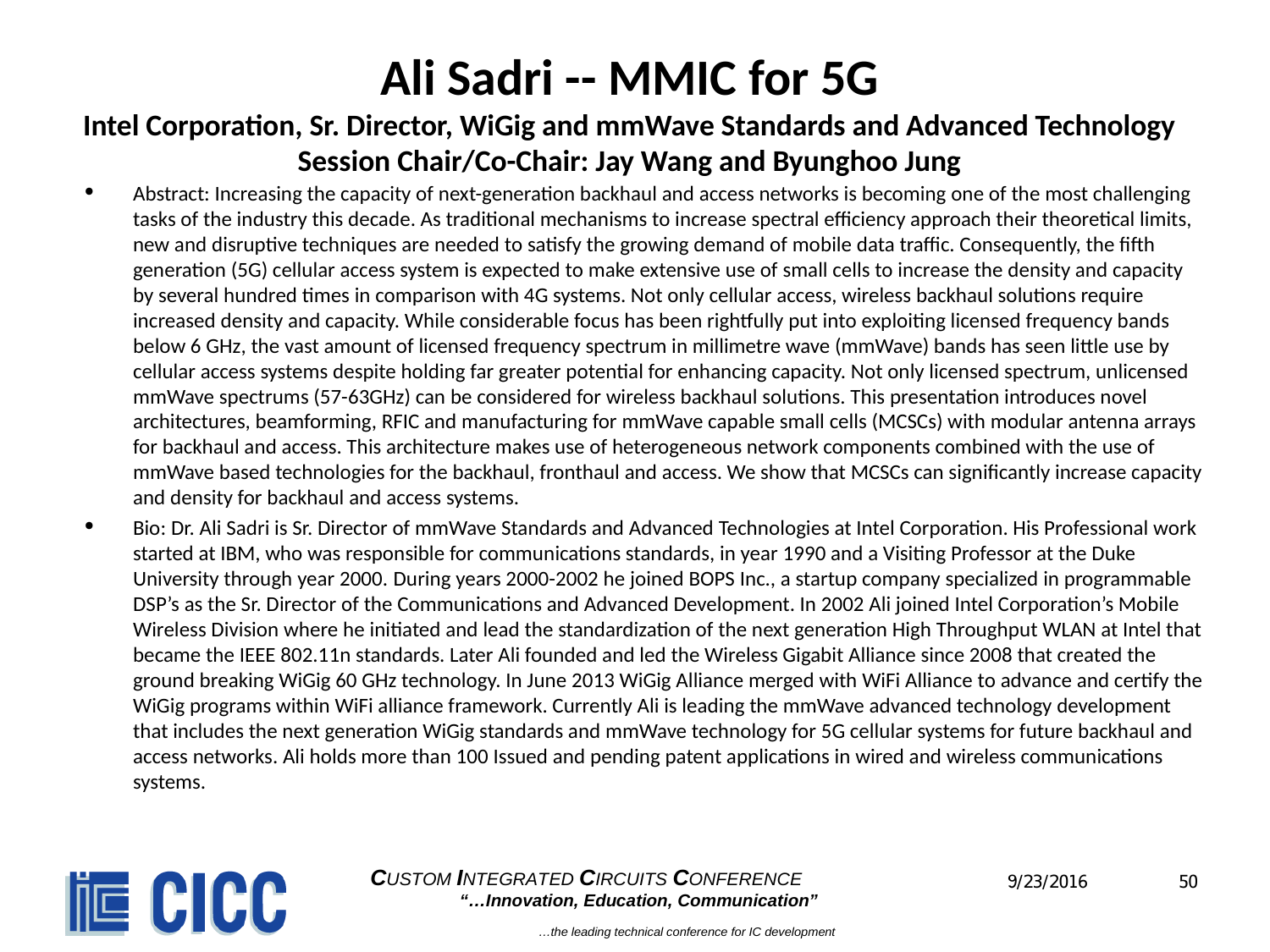

# Ali Sadri -- MMIC for 5G Intel Corporation, Sr. Director, WiGig and mmWave Standards and Advanced Technology Session Chair/Co-Chair: Jay Wang and Byunghoo Jung
Abstract: Increasing the capacity of next-generation backhaul and access networks is becoming one of the most challenging tasks of the industry this decade. As traditional mechanisms to increase spectral efficiency approach their theoretical limits, new and disruptive techniques are needed to satisfy the growing demand of mobile data traffic. Consequently, the fifth generation (5G) cellular access system is expected to make extensive use of small cells to increase the density and capacity by several hundred times in comparison with 4G systems. Not only cellular access, wireless backhaul solutions require increased density and capacity. While considerable focus has been rightfully put into exploiting licensed frequency bands below 6 GHz, the vast amount of licensed frequency spectrum in millimetre wave (mmWave) bands has seen little use by cellular access systems despite holding far greater potential for enhancing capacity. Not only licensed spectrum, unlicensed mmWave spectrums (57-63GHz) can be considered for wireless backhaul solutions. This presentation introduces novel architectures, beamforming, RFIC and manufacturing for mmWave capable small cells (MCSCs) with modular antenna arrays for backhaul and access. This architecture makes use of heterogeneous network components combined with the use of mmWave based technologies for the backhaul, fronthaul and access. We show that MCSCs can significantly increase capacity and density for backhaul and access systems.
Bio: Dr. Ali Sadri is Sr. Director of mmWave Standards and Advanced Technologies at Intel Corporation. His Professional work started at IBM, who was responsible for communications standards, in year 1990 and a Visiting Professor at the Duke University through year 2000. During years 2000-2002 he joined BOPS Inc., a startup company specialized in programmable DSP’s as the Sr. Director of the Communications and Advanced Development. In 2002 Ali joined Intel Corporation’s Mobile Wireless Division where he initiated and lead the standardization of the next generation High Throughput WLAN at Intel that became the IEEE 802.11n standards. Later Ali founded and led the Wireless Gigabit Alliance since 2008 that created the ground breaking WiGig 60 GHz technology. In June 2013 WiGig Alliance merged with WiFi Alliance to advance and certify the WiGig programs within WiFi alliance framework. Currently Ali is leading the mmWave advanced technology development that includes the next generation WiGig standards and mmWave technology for 5G cellular systems for future backhaul and access networks. Ali holds more than 100 Issued and pending patent applications in wired and wireless communications systems.